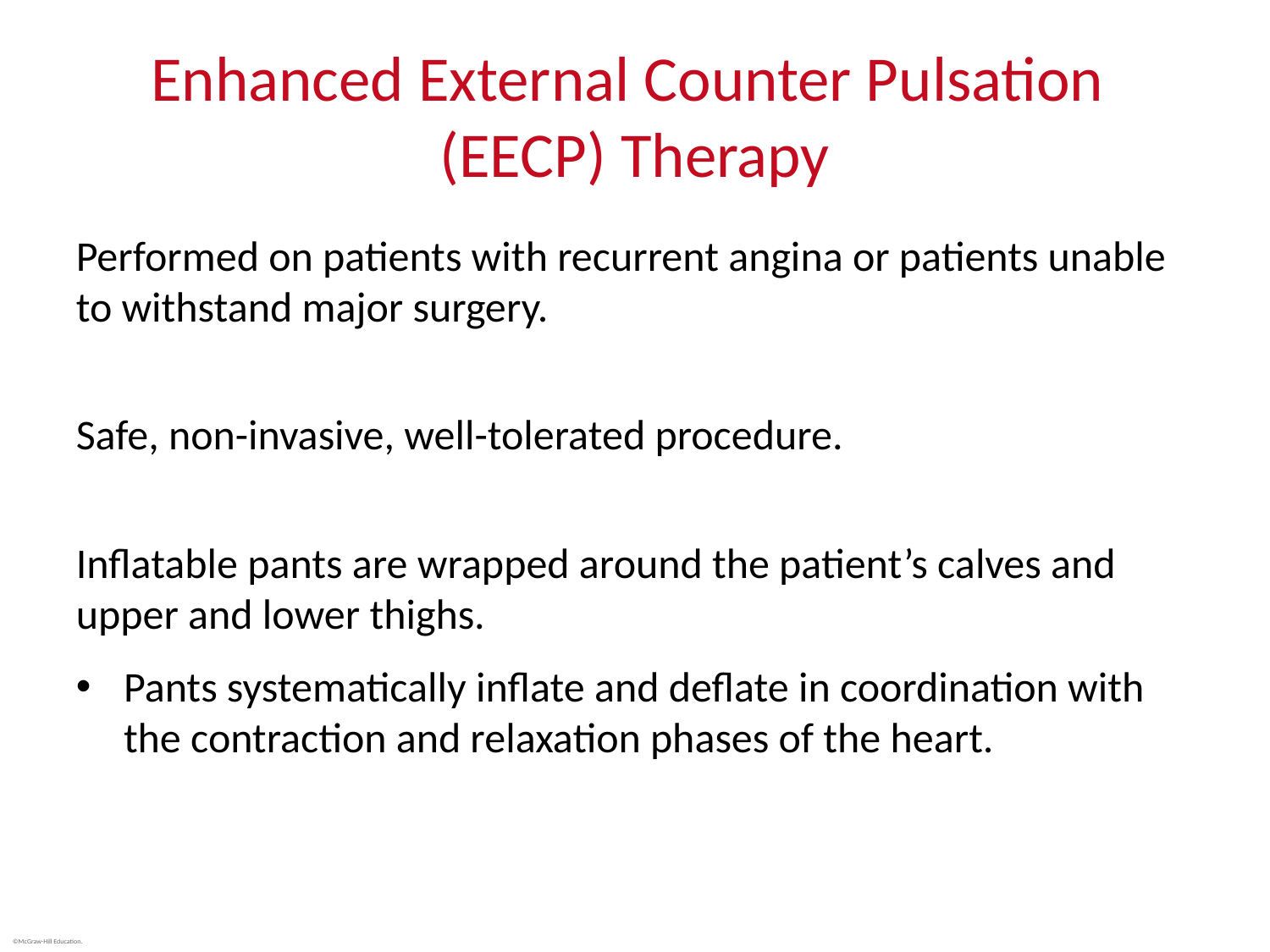

# Enhanced External Counter Pulsation (EECP) Therapy
Performed on patients with recurrent angina or patients unable to withstand major surgery.
Safe, non-invasive, well-tolerated procedure.
Inflatable pants are wrapped around the patient’s calves and upper and lower thighs.
Pants systematically inflate and deflate in coordination with the contraction and relaxation phases of the heart.